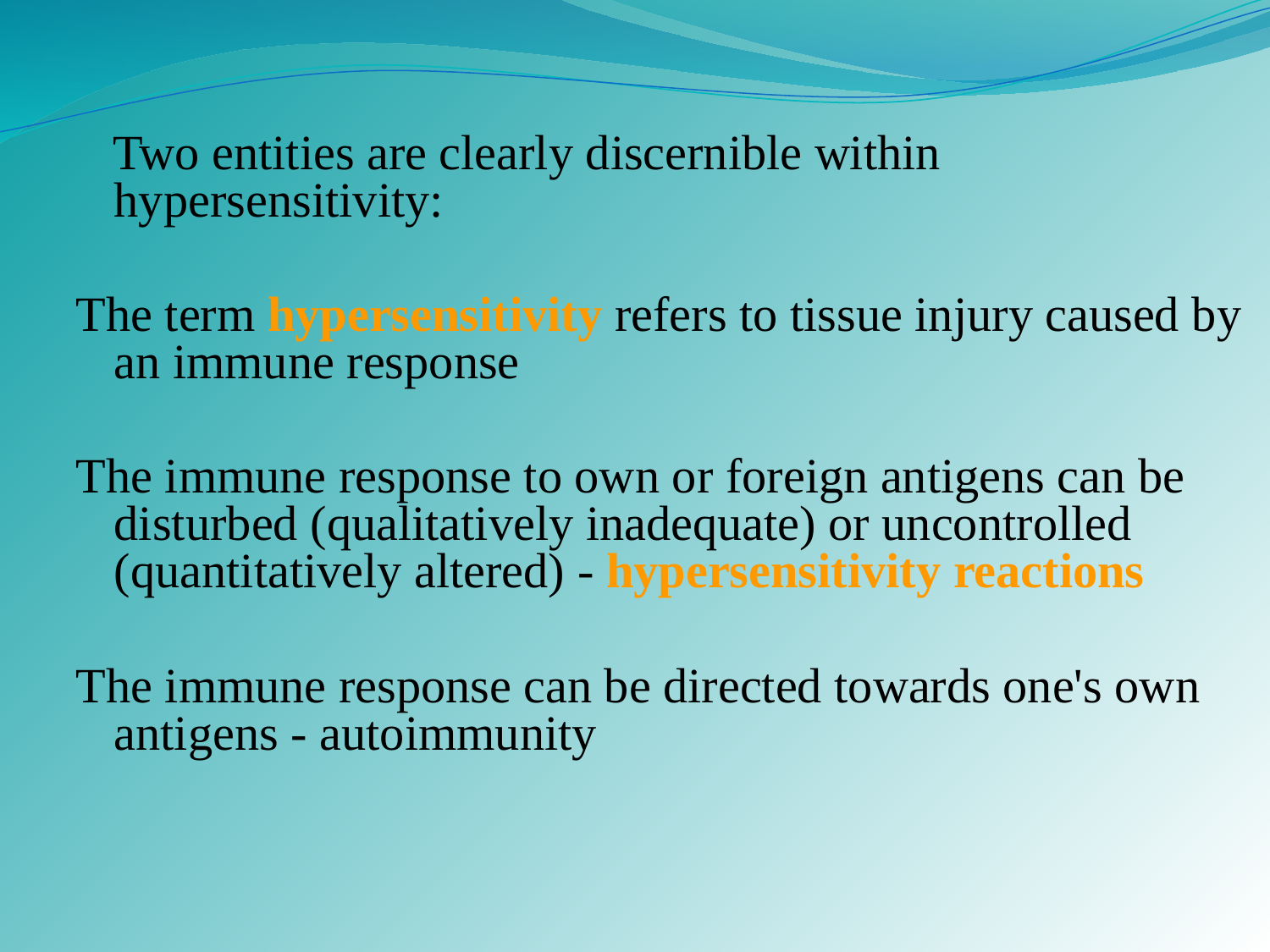

Two entities are clearly discernible within hypersensitivity:

The term hypersensitivity refers to tissue injury caused by an immune response

The immune response to own or foreign antigens can be disturbed (qualitatively inadequate) or uncontrolled (quantitatively altered) - hypersensitivity reactions

The immune response can be directed towards one's own antigens - autoimmunity